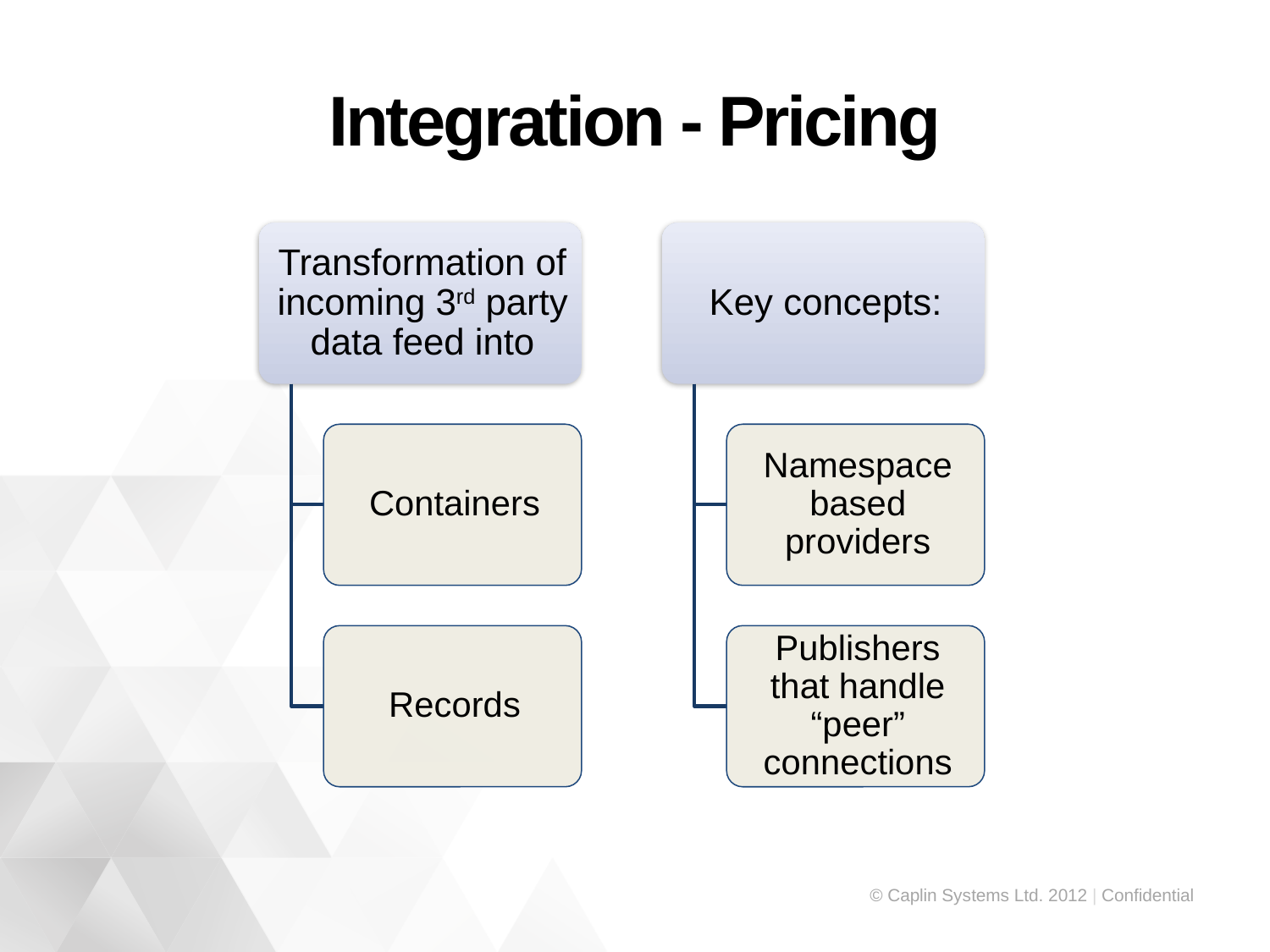

# Integration - Pricing
Transformation of incoming 3rd party data feed into
Containers
Records
Key concepts:
Namespace based providers
Publishers that handle “peer” connections